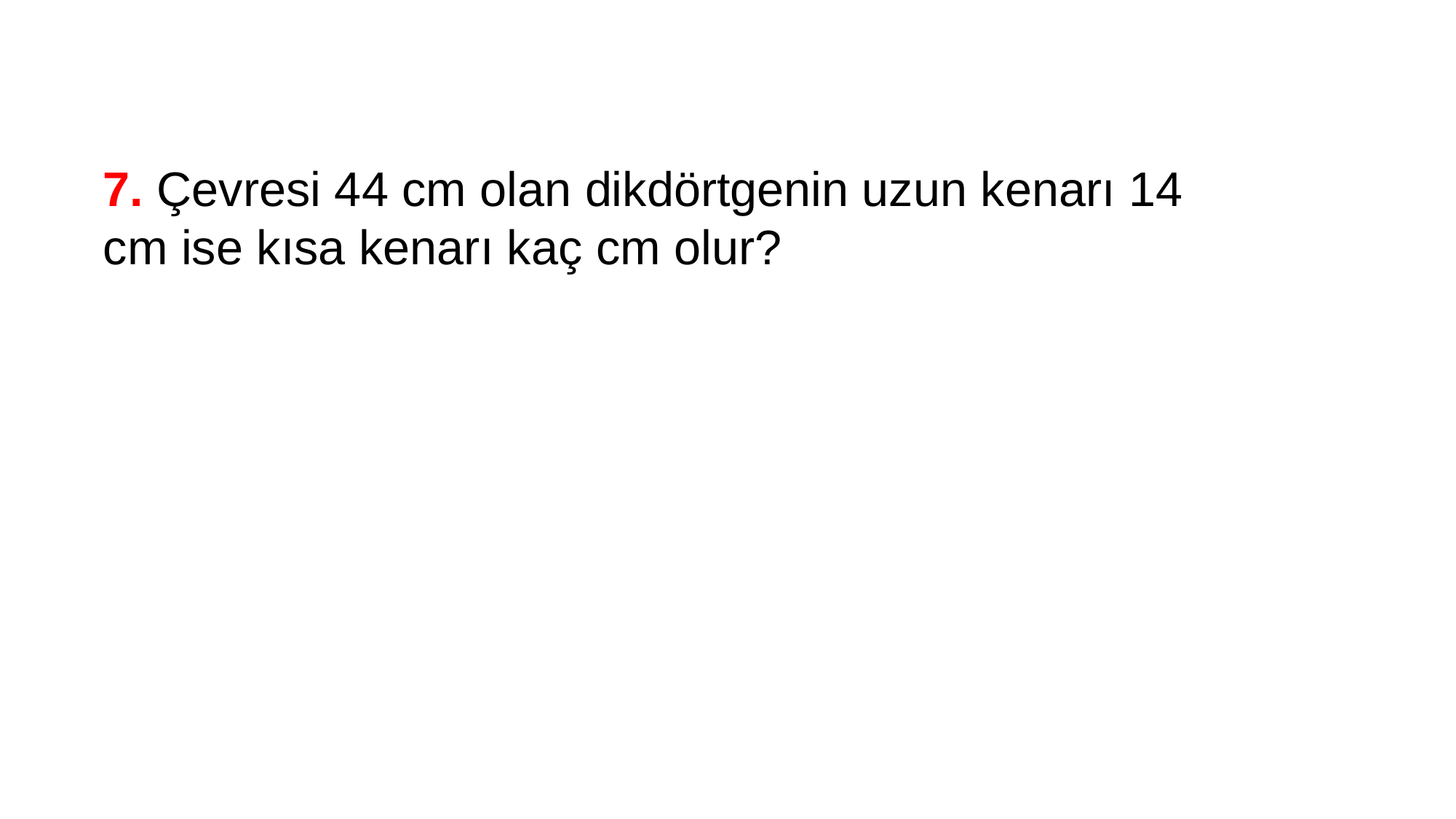

7. Çevresi 44 cm olan dikdörtgenin uzun kenarı 14 cm ise kısa kenarı kaç cm olur?